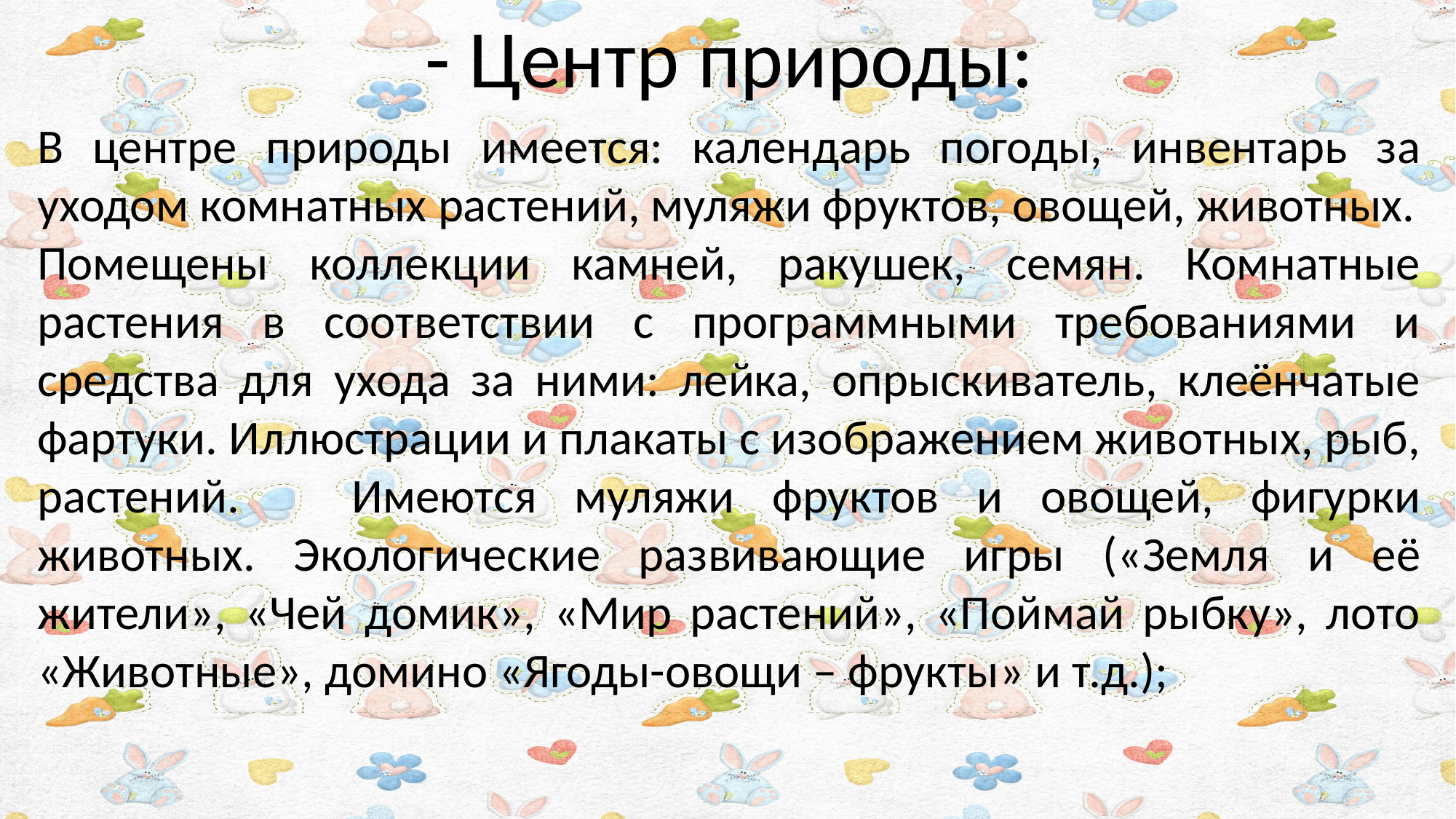

- Центр природы:
В центре природы имеется: календарь погоды, инвентарь за уходом комнатных растений, муляжи фруктов, овощей, животных.
Помещены коллекции камней, ракушек, семян. Комнатные растения в соответствии с программными требованиями и средства для ухода за ними: лейка, опрыскиватель, клеёнчатые фартуки. Иллюстрации и плакаты с изображением животных, рыб, растений.   Имеются муляжи фруктов и овощей, фигурки животных. Экологические развивающие игры («Земля и её жители», «Чей домик», «Мир растений», «Поймай рыбку», лото «Животные», домино «Ягоды-овощи – фрукты» и т.д.);